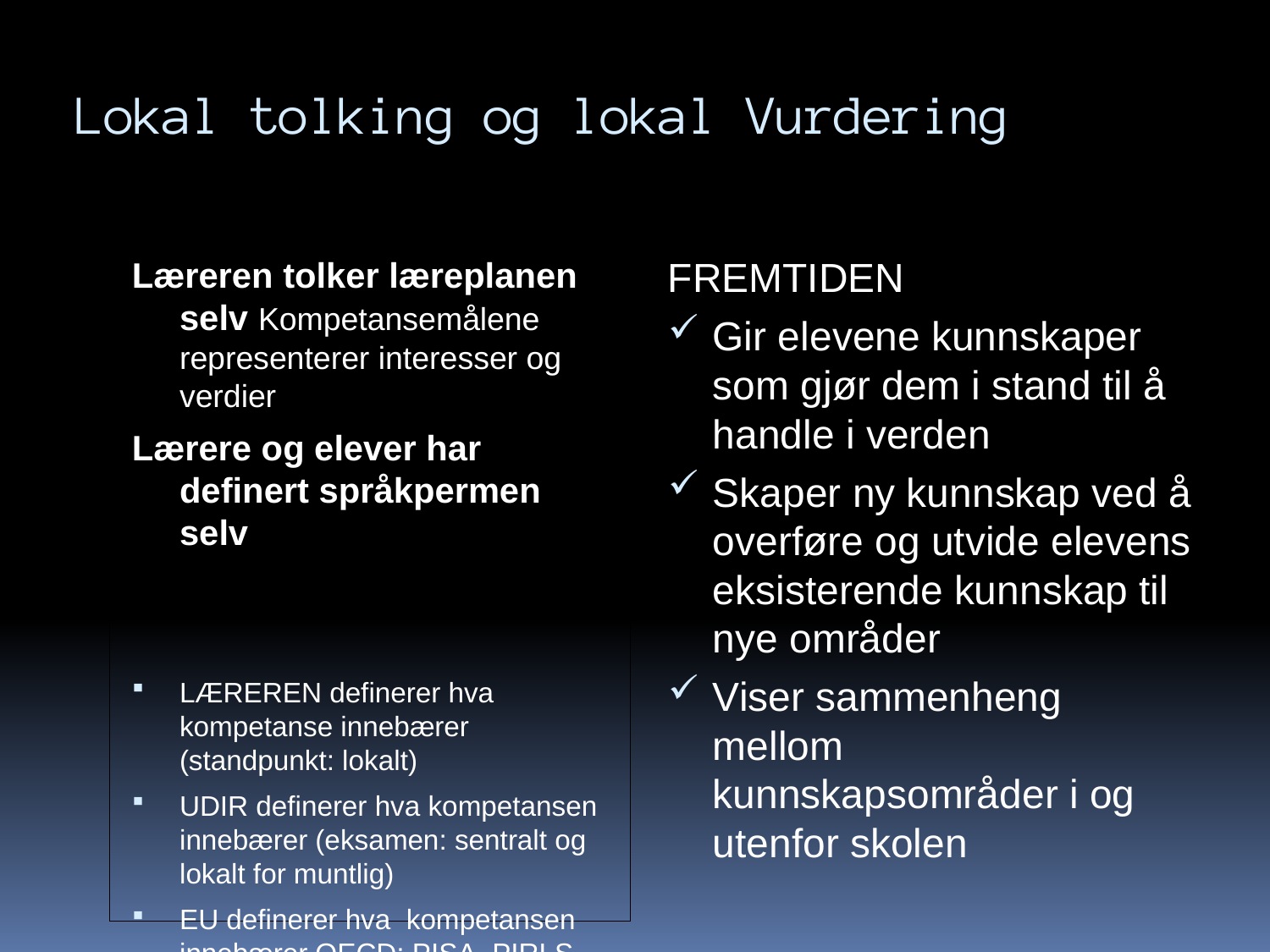

# Lokal tolking og lokal Vurdering
FREMTIDEN
Gir elevene kunnskaper som gjør dem i stand til å handle i verden
Skaper ny kunnskap ved å overføre og utvide elevens eksisterende kunnskap til nye områder
Viser sammenheng mellom kunnskapsområder i og utenfor skolen

Læreren tolker læreplanen selv Kompetansemålene representerer interesser og verdier
Lærere og elever har definert språkpermen selv

LÆREREN definerer hva kompetanse innebærer (standpunkt: lokalt)
UDIR definerer hva kompetansen innebærer (eksamen: sentralt og lokalt for muntlig)
EU definerer hva  kompetansen innebærer OECD; PISA, PIRLS ( int.)